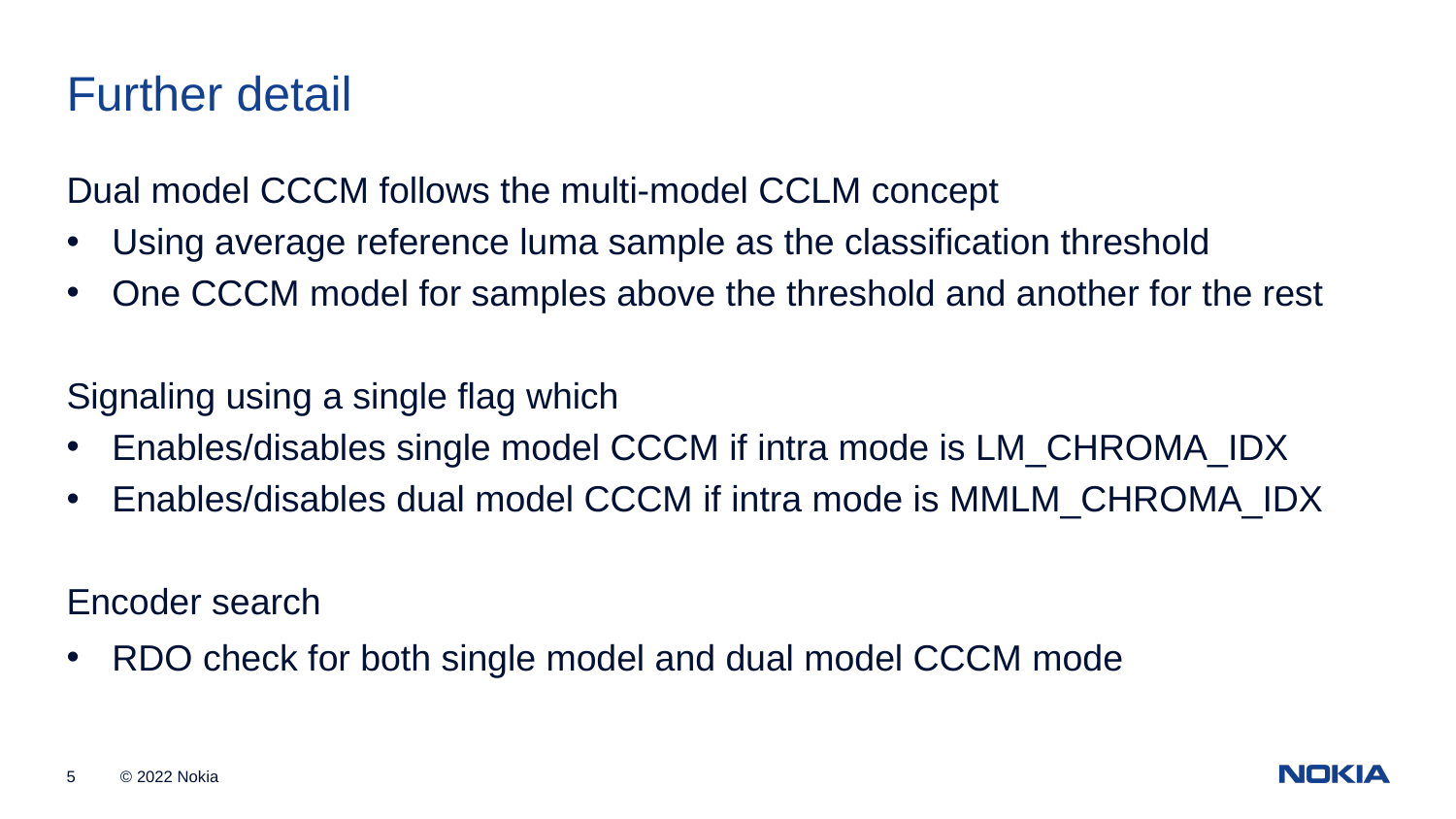

Further detail
Dual model CCCM follows the multi-model CCLM concept
Using average reference luma sample as the classification threshold
One CCCM model for samples above the threshold and another for the rest

Signaling using a single flag which
Enables/disables single model CCCM if intra mode is LM_CHROMA_IDX
Enables/disables dual model CCCM if intra mode is MMLM_CHROMA_IDX

Encoder search
RDO check for both single model and dual model CCCM mode